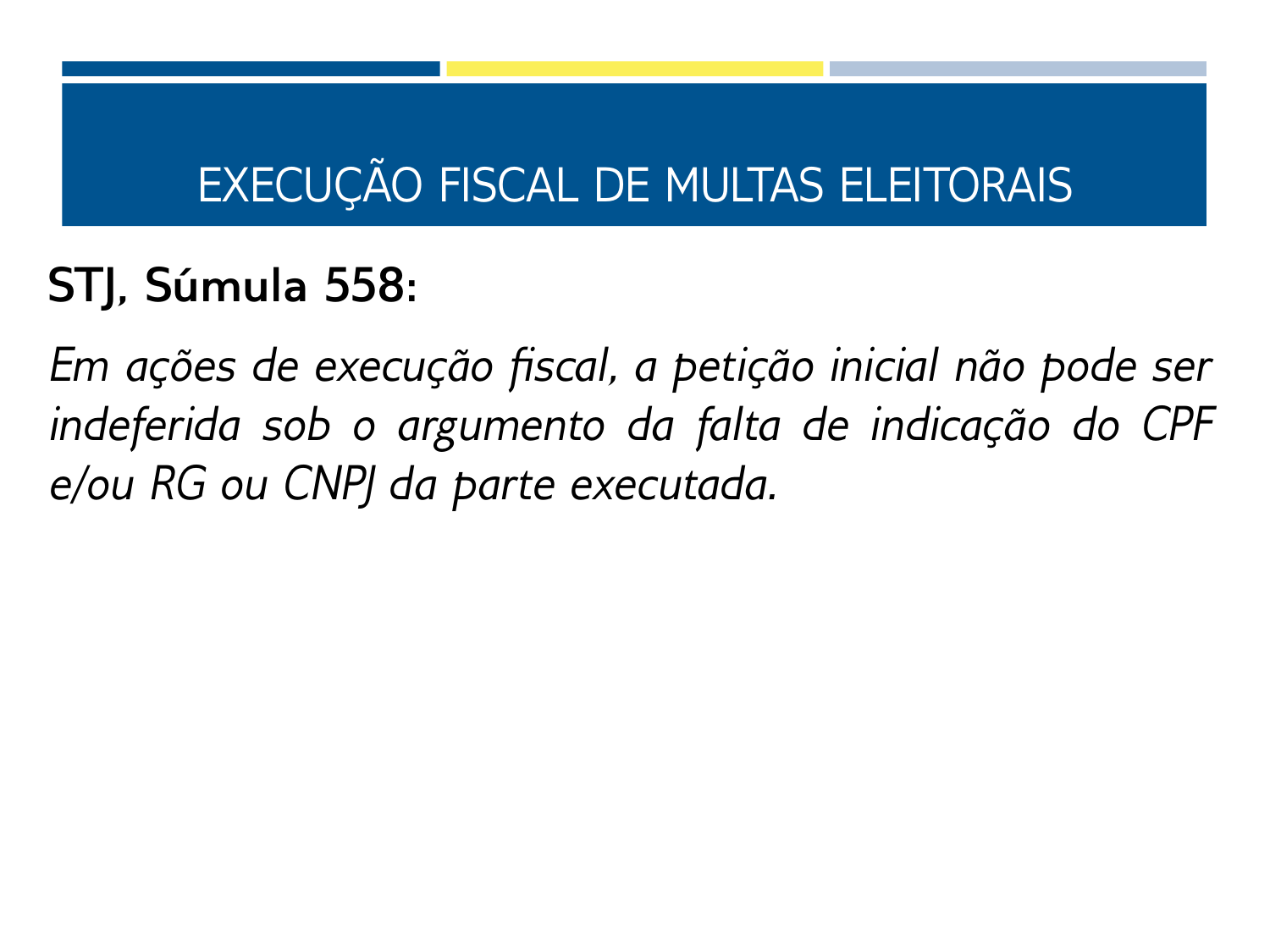

# EXECUÇÃO FISCAL DE MULTAS ELEITORAIS
STJ, Súmula 558:
Em ações de execução fiscal, a petição inicial não pode ser indeferida sob o argumento da falta de indicação do CPF e/ou RG ou CNPJ da parte executada.